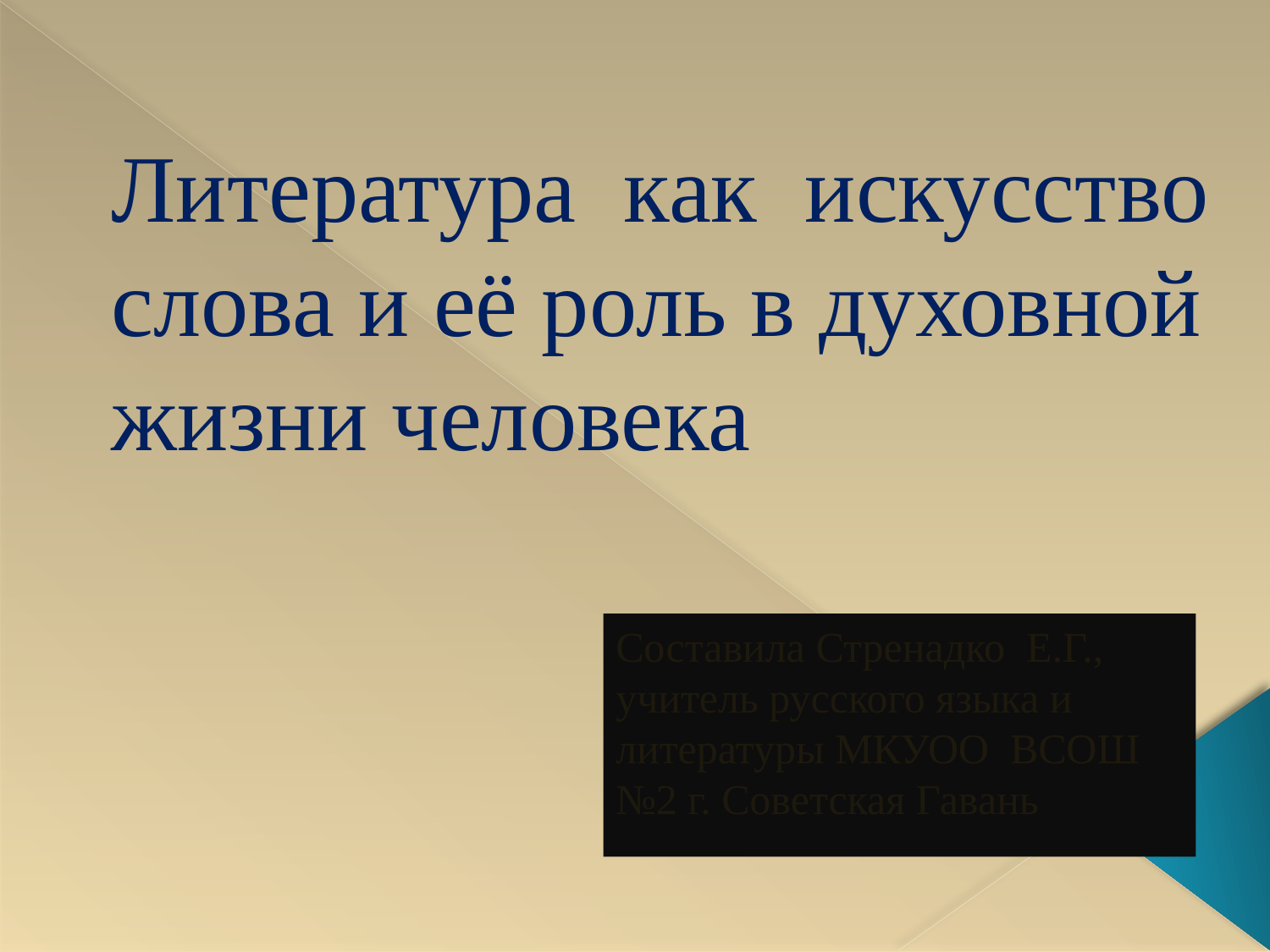

# Литература  как  искусство слова и её роль в духовной жизни человека
Составила Стренадко  Е.Г., учитель русского языка и литературы МКУОО  ВСОШ №2 г. Советская Гавань